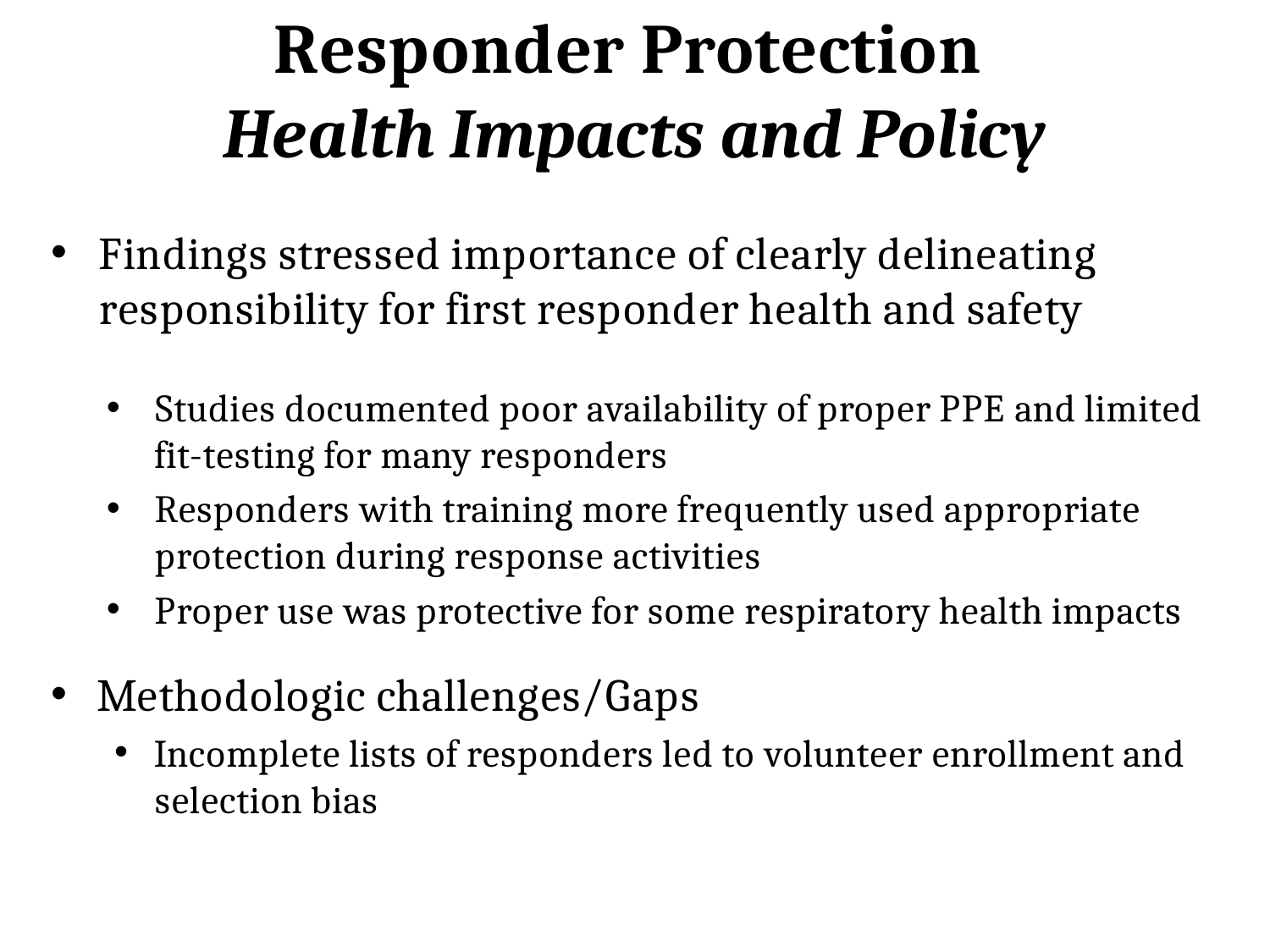

# Responder Protection Health Impacts and Policy
Findings stressed importance of clearly delineating responsibility for first responder health and safety

Studies documented poor availability of proper PPE and limited fit-testing for many responders
Responders with training more frequently used appropriate protection during response activities
Proper use was protective for some respiratory health impacts

Methodologic challenges/Gaps
Incomplete lists of responders led to volunteer enrollment and selection bias